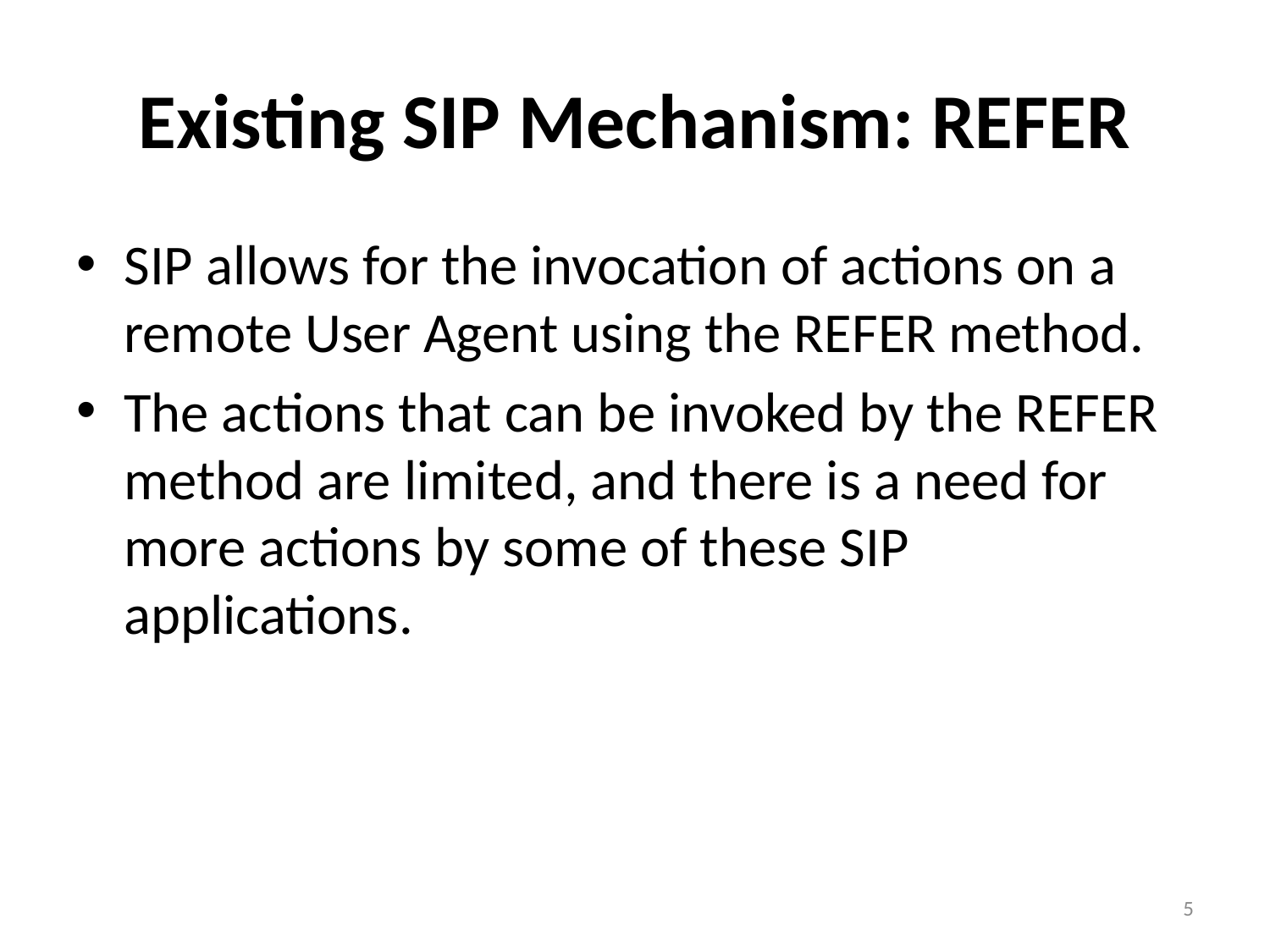

# Existing SIP Mechanism: REFER
SIP allows for the invocation of actions on a remote User Agent using the REFER method.
The actions that can be invoked by the REFER method are limited, and there is a need for more actions by some of these SIP applications.
5